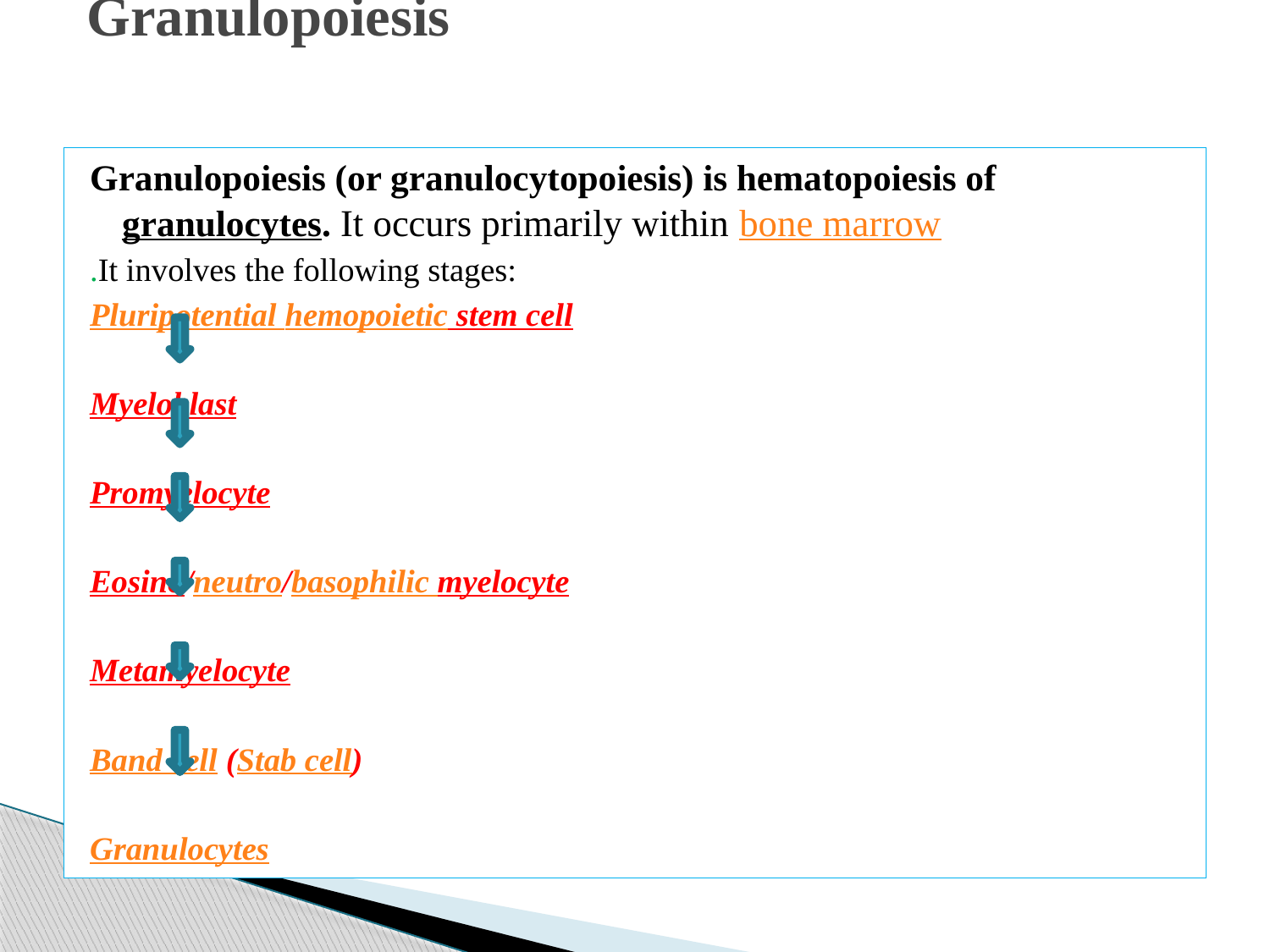

# Granulopoiesis
Granulopoiesis (or granulocytopoiesis) is hematopoiesis of granulocytes. It occurs primarily within bone marrow
.It involves the following stages:
Pluripotential hemopoietic stem cell

Myeloblast

Promyelocyte

Eosino/neutro/basophilic myelocyte

Metamyelocyte

Band cell (Stab cell)

Granulocytes